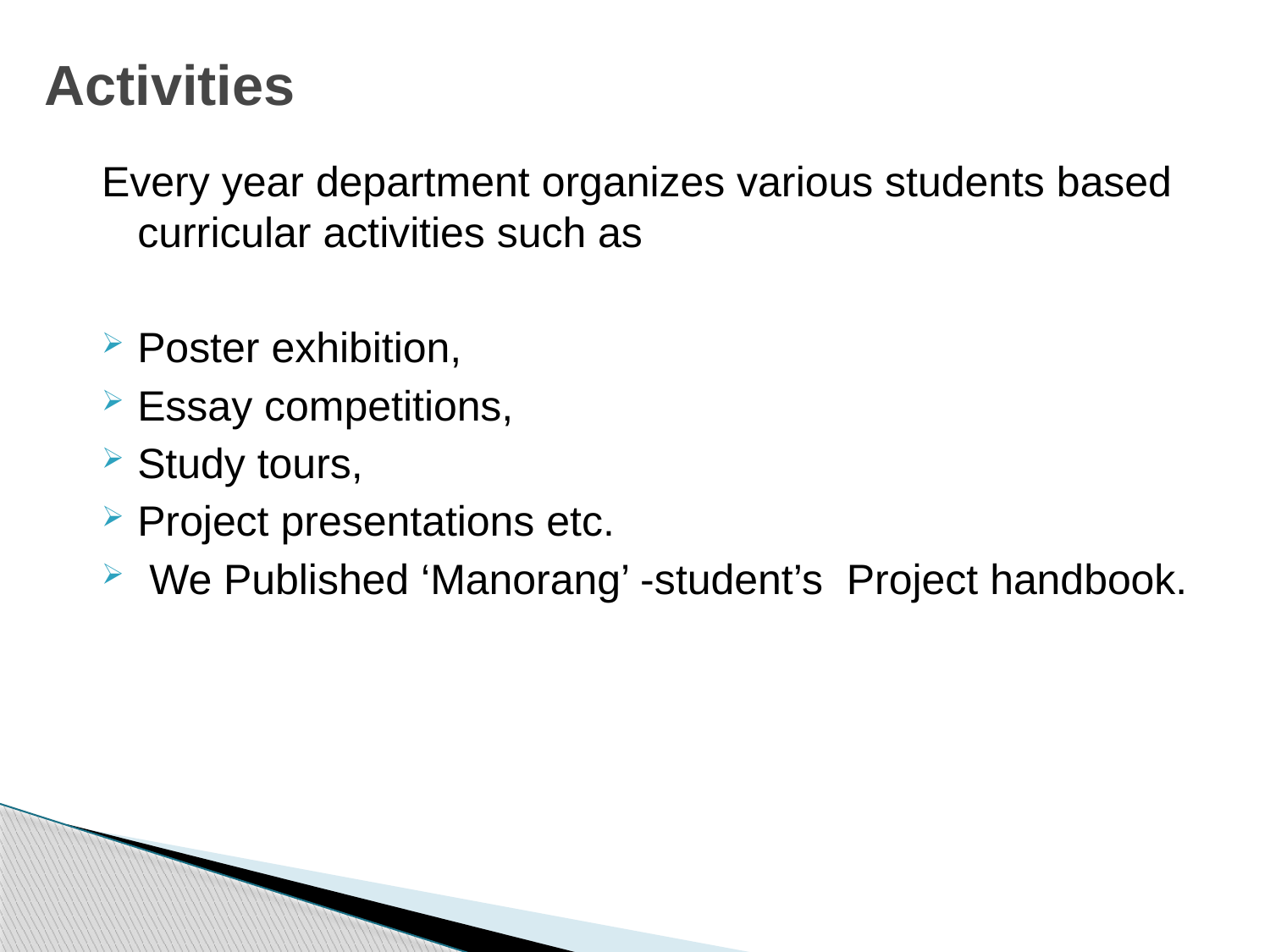

Activities
Every year department organizes various students based curricular activities such as

Poster exhibition,
Essay competitions,
Study tours,
Project presentations etc.
 We Published ‘Manorang’ -student’s  Project handbook.